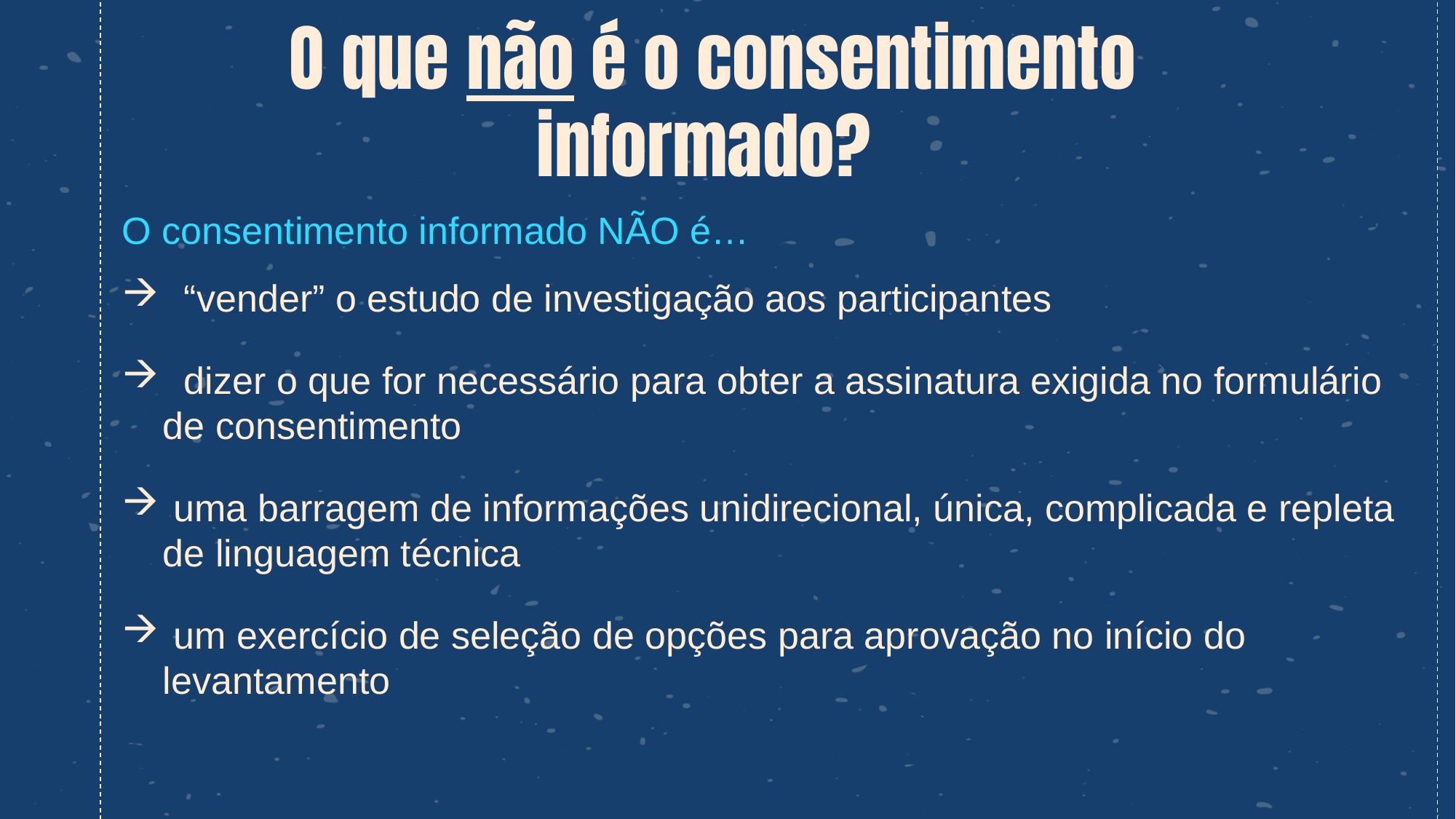

# O que não é o consentimento informado?
O consentimento informado NÃO é…
  “vender” o estudo de investigação aos participantes
  dizer o que for necessário para obter a assinatura exigida no formulário de consentimento
 uma barragem de informações unidirecional, única, complicada e repleta de linguagem técnica
 um exercício de seleção de opções para aprovação no início do levantamento